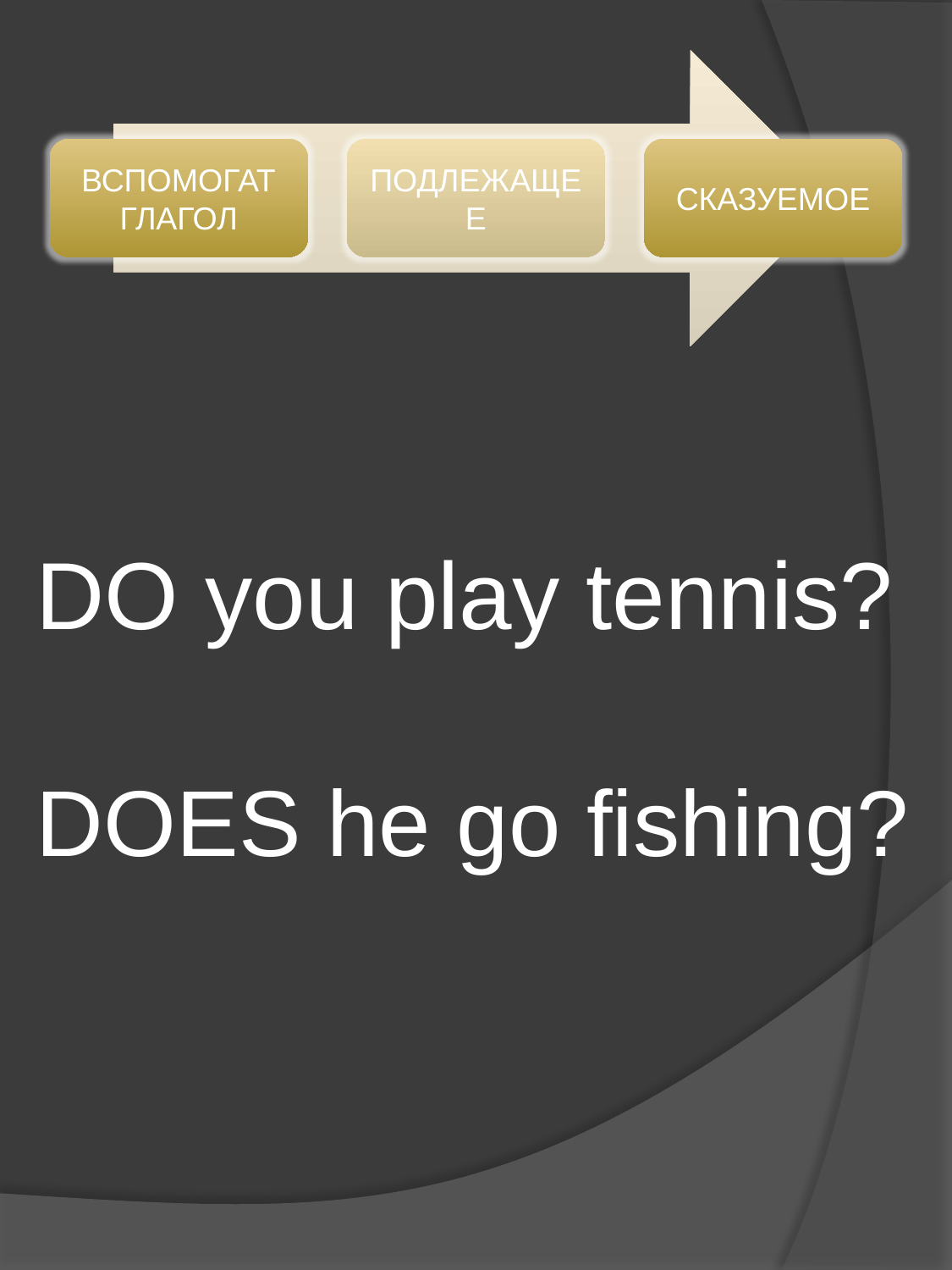

ВСПОМОГАТ
ГЛАГОЛ
ПОДЛЕЖАЩЕЕ
СКАЗУЕМОЕ
# DO you play tennis? DOES he go fishing?